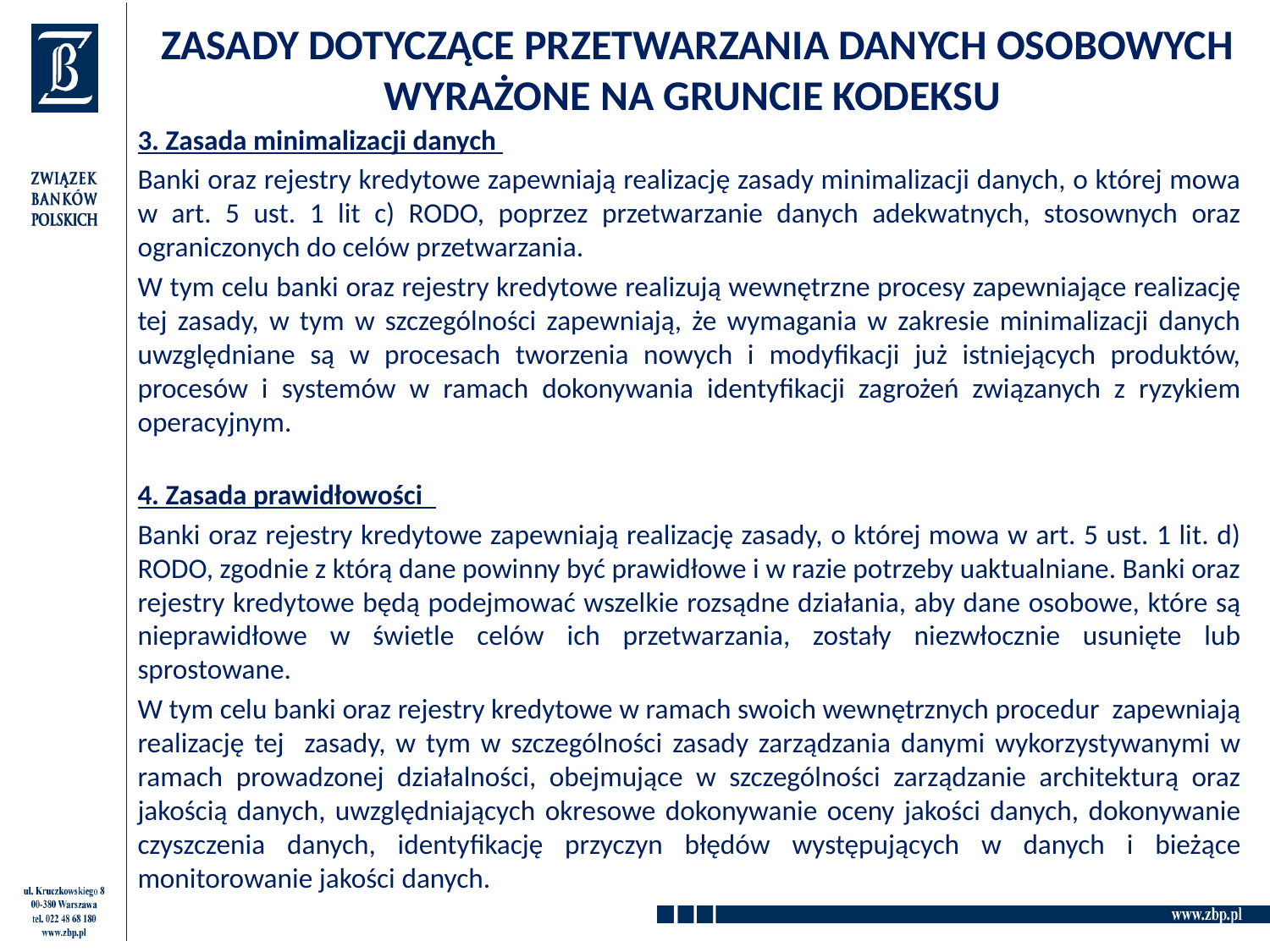

# ZASADY DOTYCZĄCE PRZETWARZANIA DANYCH OSOBOWYCH WYRAŻONE NA GRUNCIE KODEKSU

3. Zasada minimalizacji danych
Banki oraz rejestry kredytowe zapewniają realizację zasady minimalizacji danych, o której mowa w art. 5 ust. 1 lit c) RODO, poprzez przetwarzanie danych adekwatnych, stosownych oraz ograniczonych do celów przetwarzania.
W tym celu banki oraz rejestry kredytowe realizują wewnętrzne procesy zapewniające realizację tej zasady, w tym w szczególności zapewniają, że wymagania w zakresie minimalizacji danych uwzględniane są w procesach tworzenia nowych i modyfikacji już istniejących produktów, procesów i systemów w ramach dokonywania identyfikacji zagrożeń związanych z ryzykiem operacyjnym.
4. Zasada prawidłowości
Banki oraz rejestry kredytowe zapewniają realizację zasady, o której mowa w art. 5 ust. 1 lit. d) RODO, zgodnie z którą dane powinny być prawidłowe i w razie potrzeby uaktualniane. Banki oraz rejestry kredytowe będą podejmować wszelkie rozsądne działania, aby dane osobowe, które są nieprawidłowe w świetle celów ich przetwarzania, zostały niezwłocznie usunięte lub sprostowane.
W tym celu banki oraz rejestry kredytowe w ramach swoich wewnętrznych procedur  zapewniają realizację tej  zasady, w tym w szczególności zasady zarządzania danymi wykorzystywanymi w ramach prowadzonej działalności, obejmujące w szczególności zarządzanie architekturą oraz jakością danych, uwzględniających okresowe dokonywanie oceny jakości danych, dokonywanie czyszczenia danych, identyfikację przyczyn błędów występujących w danych i bieżące monitorowanie jakości danych.